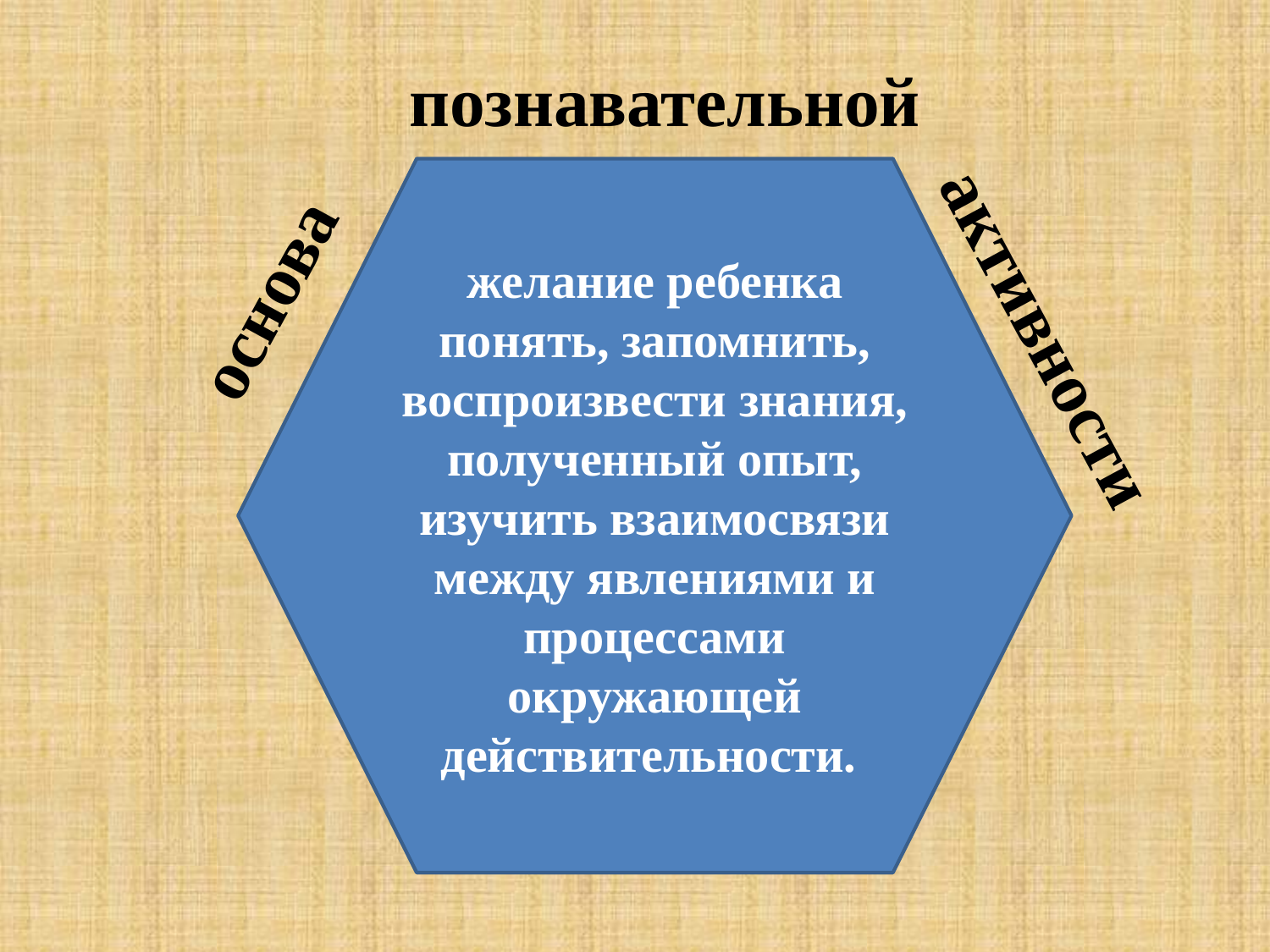

познавательной
желание ребенка понять, запомнить, воспроизвести знания, полученный опыт, изучить взаимосвязи между явлениями и процессами окружающей действительности.
основа
активности